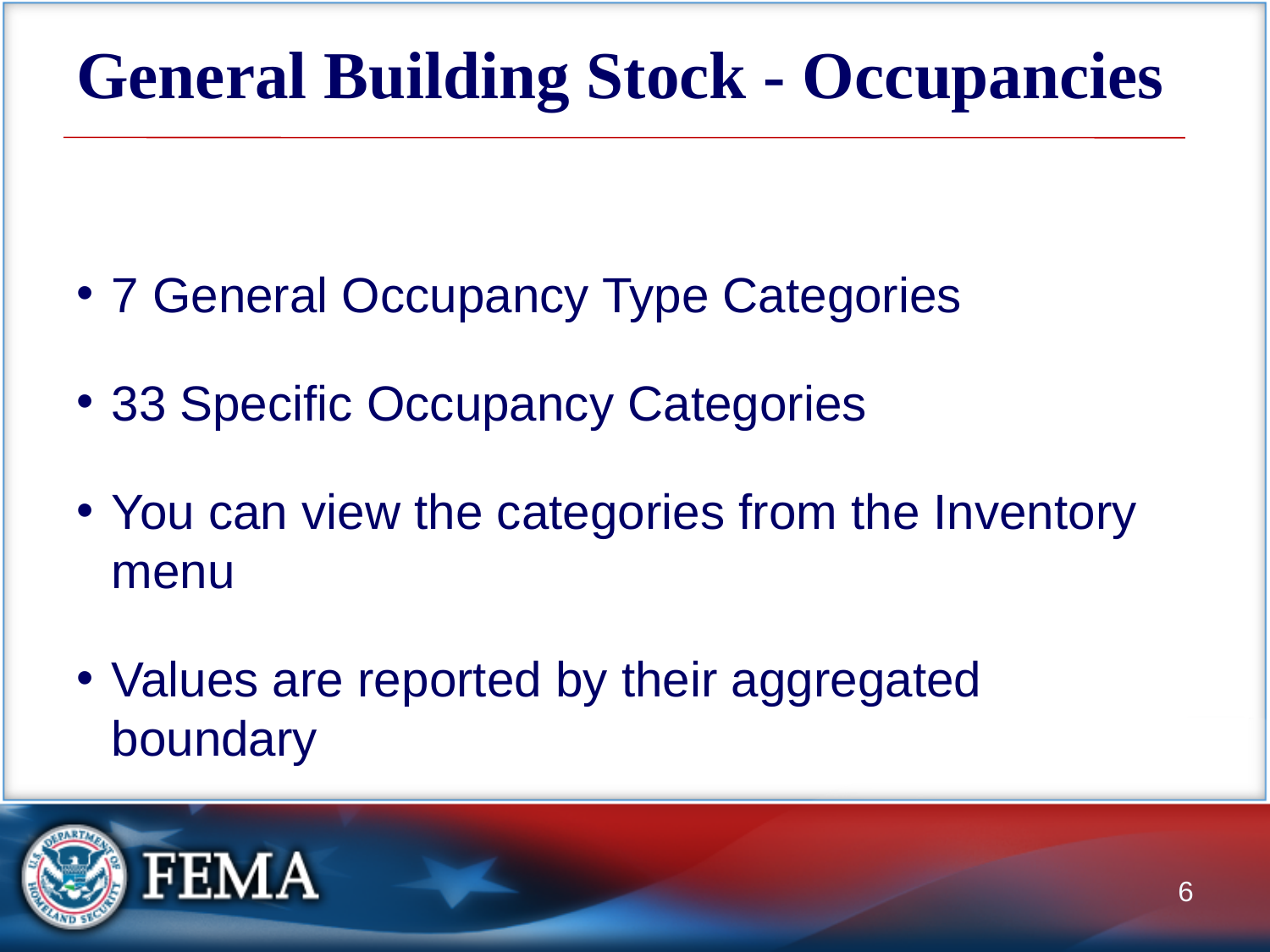

# General Building Stock - Occupancies

7 General Occupancy Type Categories
33 Specific Occupancy Categories
You can view the categories from the Inventory menu
Values are reported by their aggregated boundary

6